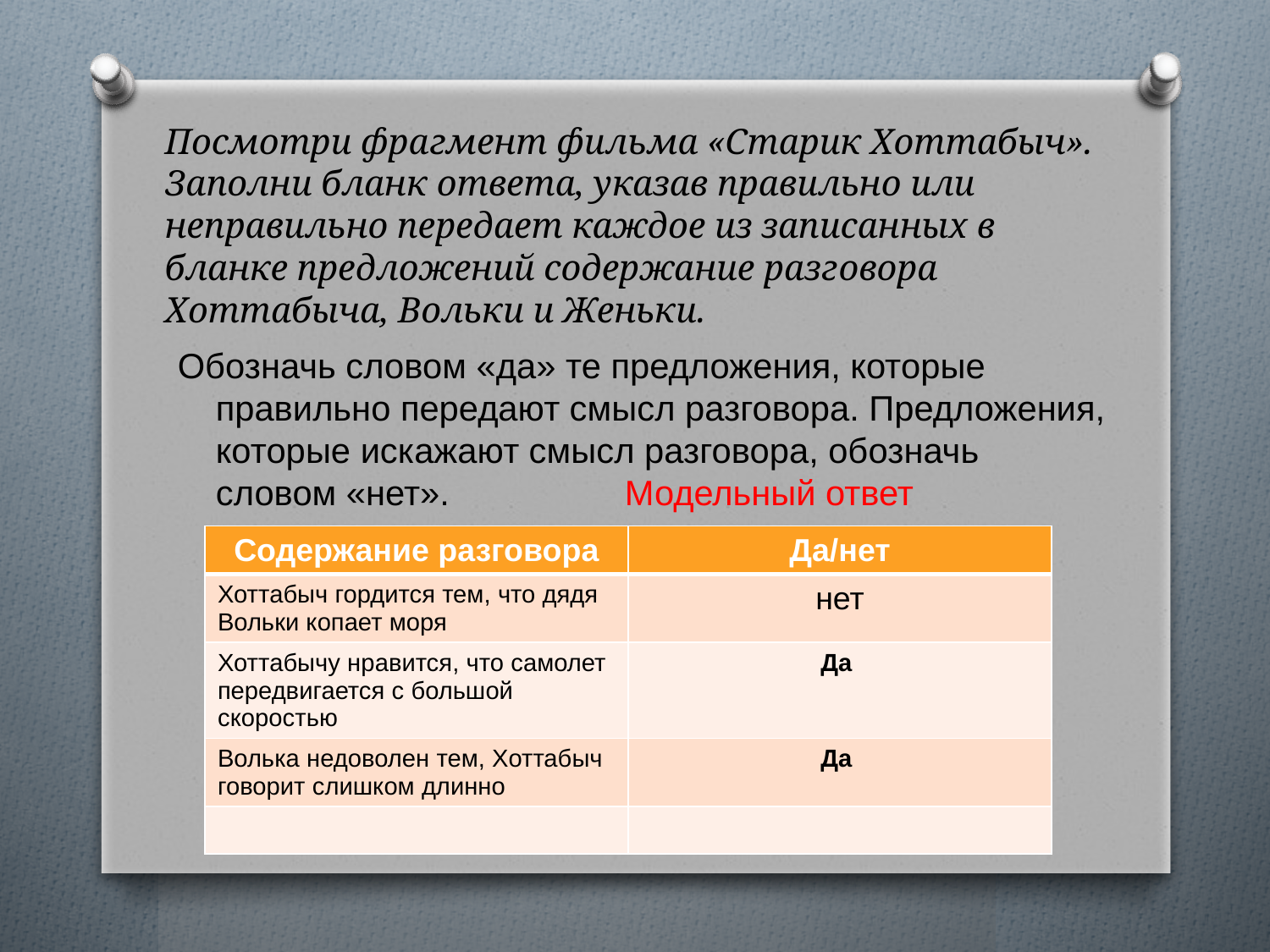

# Посмотри фрагмент фильма «Старик Хоттабыч». Заполни бланк ответа, указав правильно или неправильно передает каждое из записанных в бланке предложений содержание разговора Хоттабыча, Вольки и Женьки.
Обозначь словом «да» те предложения, которые правильно передают смысл разговора. Предложения, которые искажают смысл разговора, обозначь словом «нет».                  Модельный ответ

| Содержание разговора | Да/нет |
| --- | --- |
| Хоттабыч гордится тем, что дядя Вольки копает моря | нет |
| Хоттабычу нравится, что самолет передвигается с большой скоростью | Да |
| Волька недоволен тем, Хоттабыч говорит слишком длинно | Да |
|  |  |